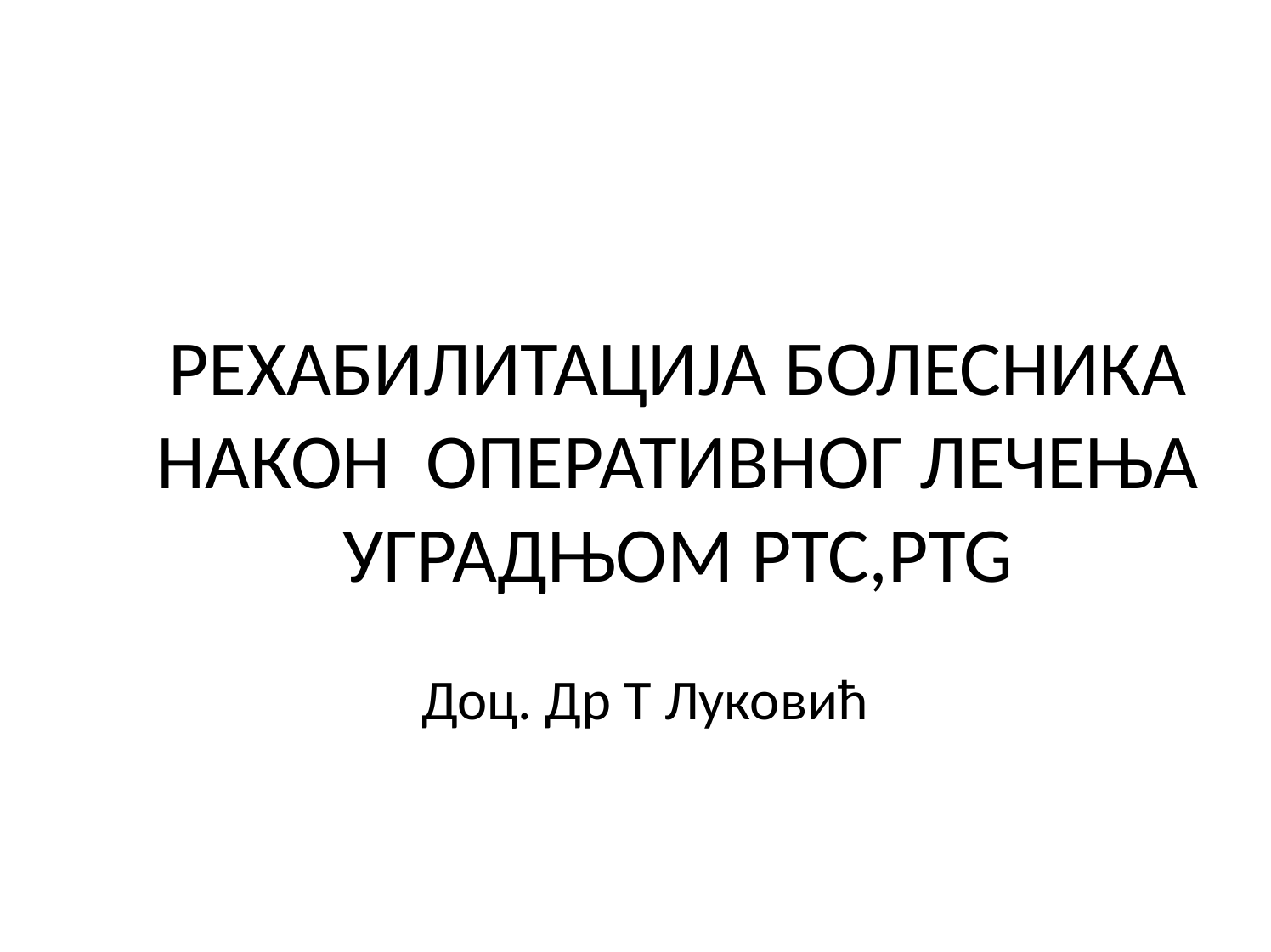

# РЕХАБИЛИТАЦИЈА БОЛЕСНИКА НАКОН  ОПЕРАТИВНОГ ЛЕЧЕЊА УГРАДЊОМ PTC,PTG
Доц. Др T Луковић